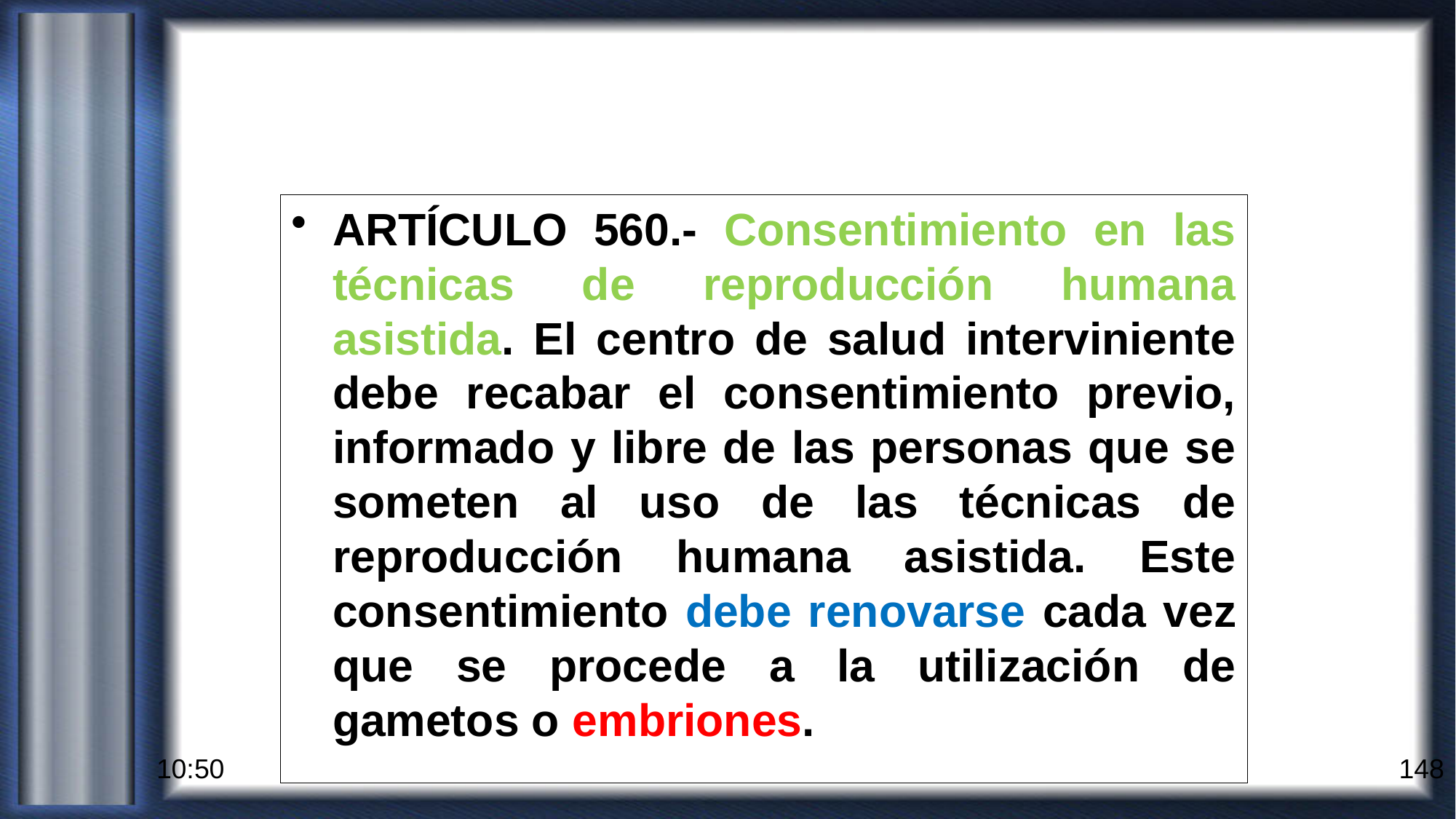

ARTÍCULO 560.- Consentimiento en las técnicas de reproducción humana asistida. El centro de salud interviniente debe recabar el consentimiento previo, informado y libre de las personas que se someten al uso de las técnicas de reproducción humana asistida. Este consentimiento debe renovarse cada vez que se procede a la utilización de gametos o embriones.

10:50
148